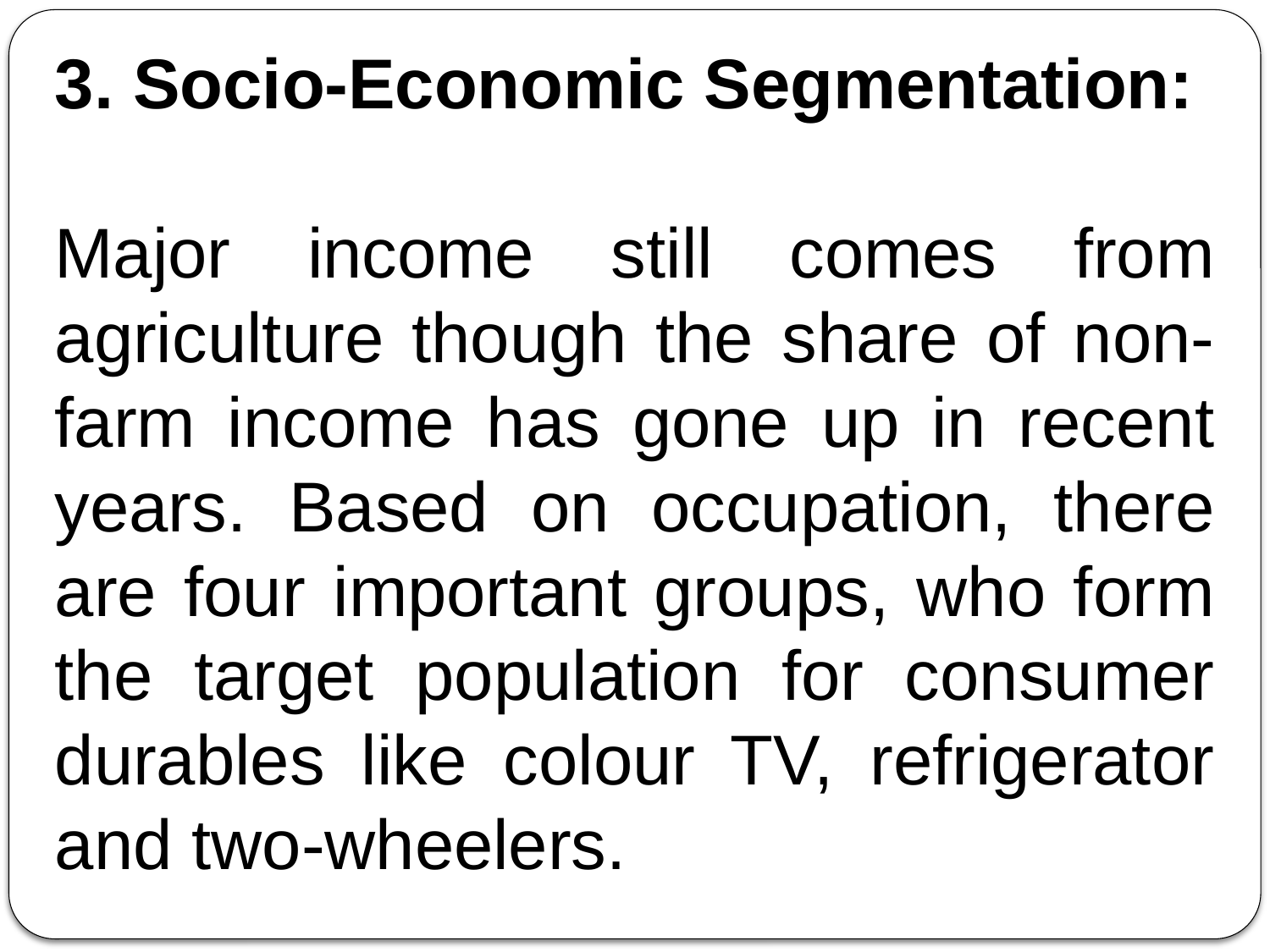

3. Socio-Economic Segmentation:

Major income still comes from agriculture though the share of non-farm income has gone up in recent years. Based on occupation, there are four important groups, who form the target population for consumer durables like colour TV, refrigerator and two-wheelers.